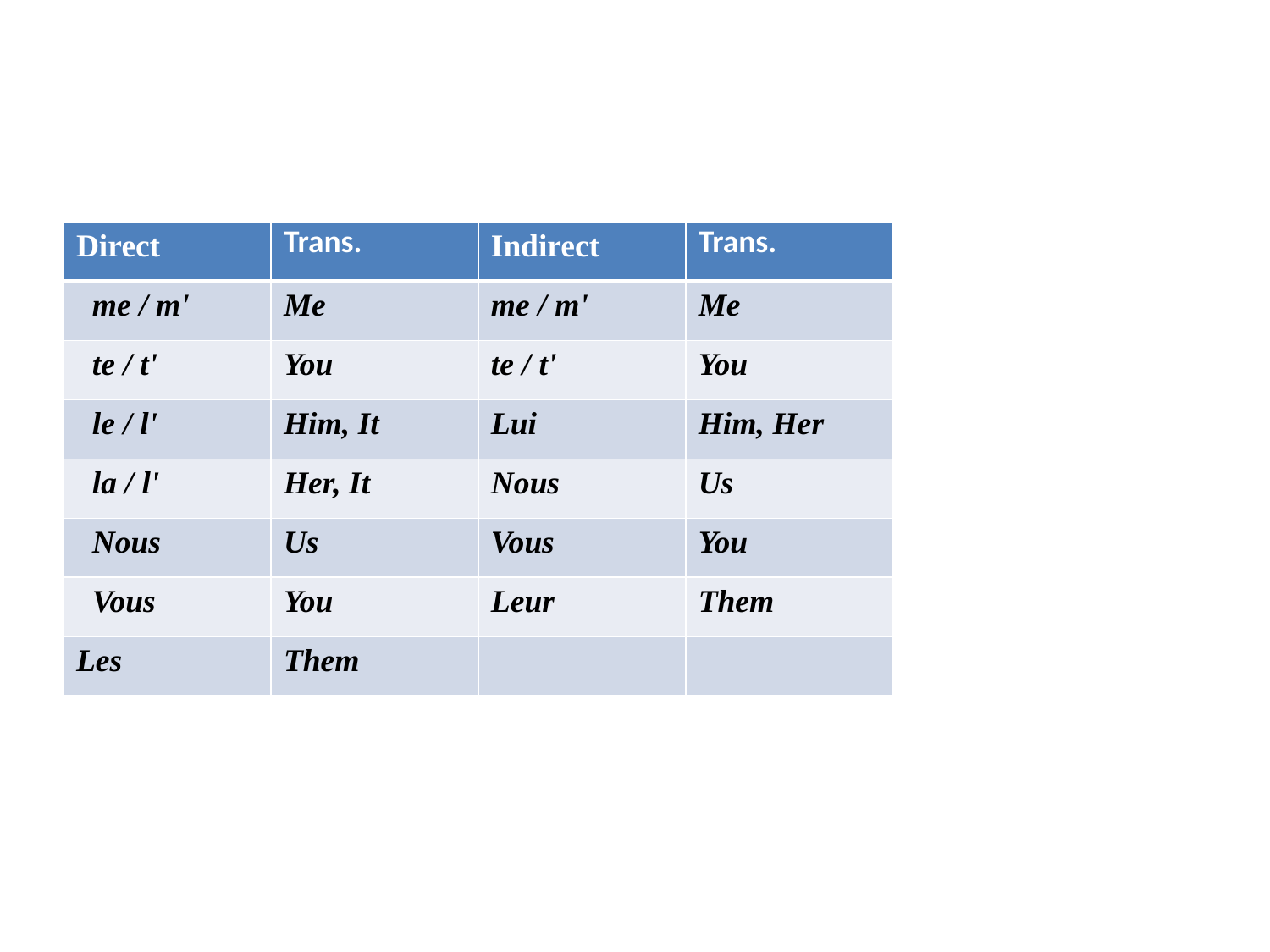

#
| Direct | Trans. | Indirect | Trans. |
| --- | --- | --- | --- |
| me / m' | Me | me / m' | Me |
| te / t' | You | te / t' | You |
| le / l' | Him, It | Lui | Him, Her |
| la / l' | Her, It | Nous | Us |
| Nous | Us | Vous | You |
| Vous | You | Leur | Them |
| Les | Them |  |  |